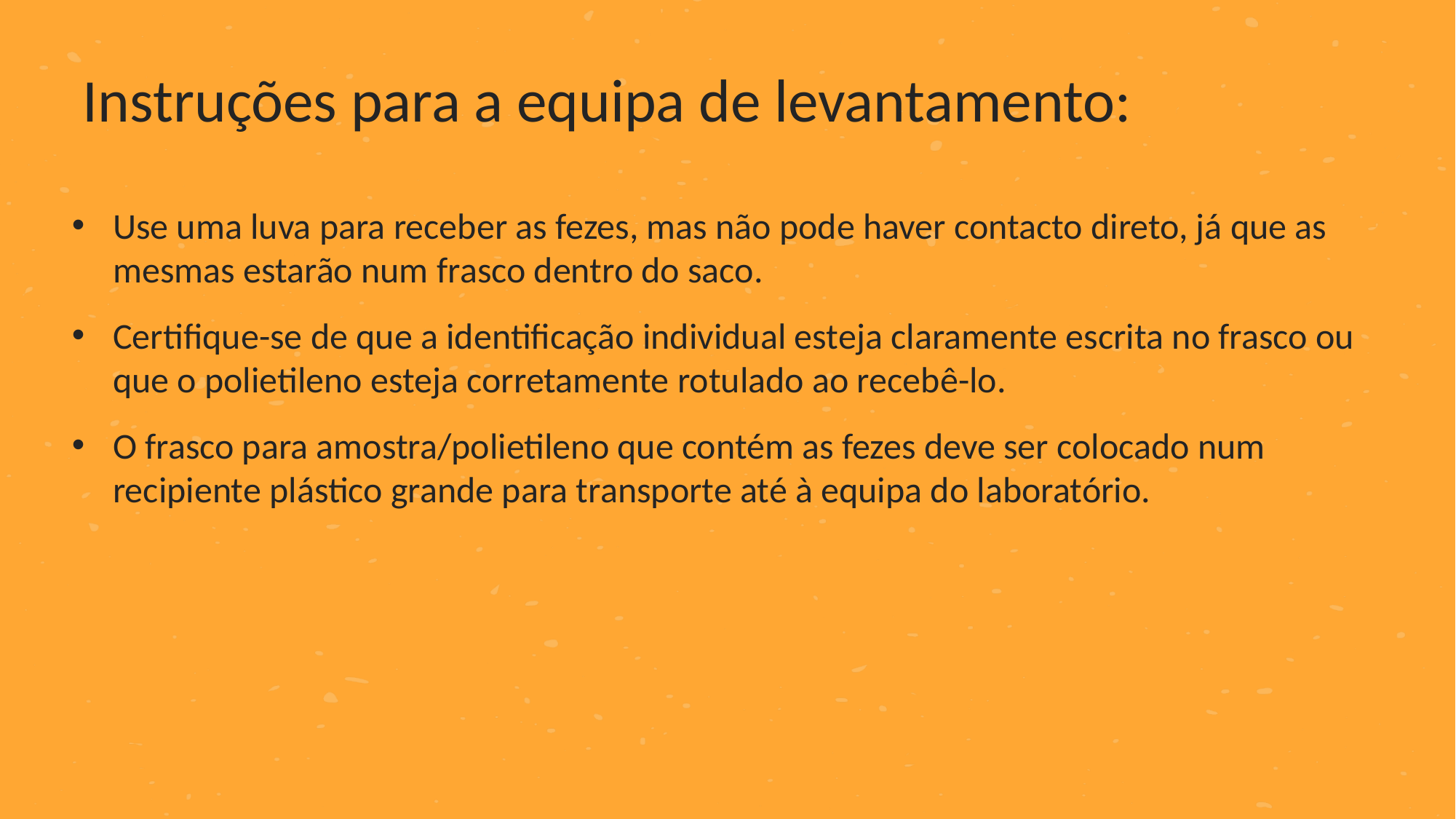

Instruções para a equipa de levantamento:
Use uma luva para receber as fezes, mas não pode haver contacto direto, já que as mesmas estarão num frasco dentro do saco.
Certifique-se de que a identificação individual esteja claramente escrita no frasco ou que o polietileno esteja corretamente rotulado ao recebê-lo.
O frasco para amostra/polietileno que contém as fezes deve ser colocado num recipiente plástico grande para transporte até à equipa do laboratório.